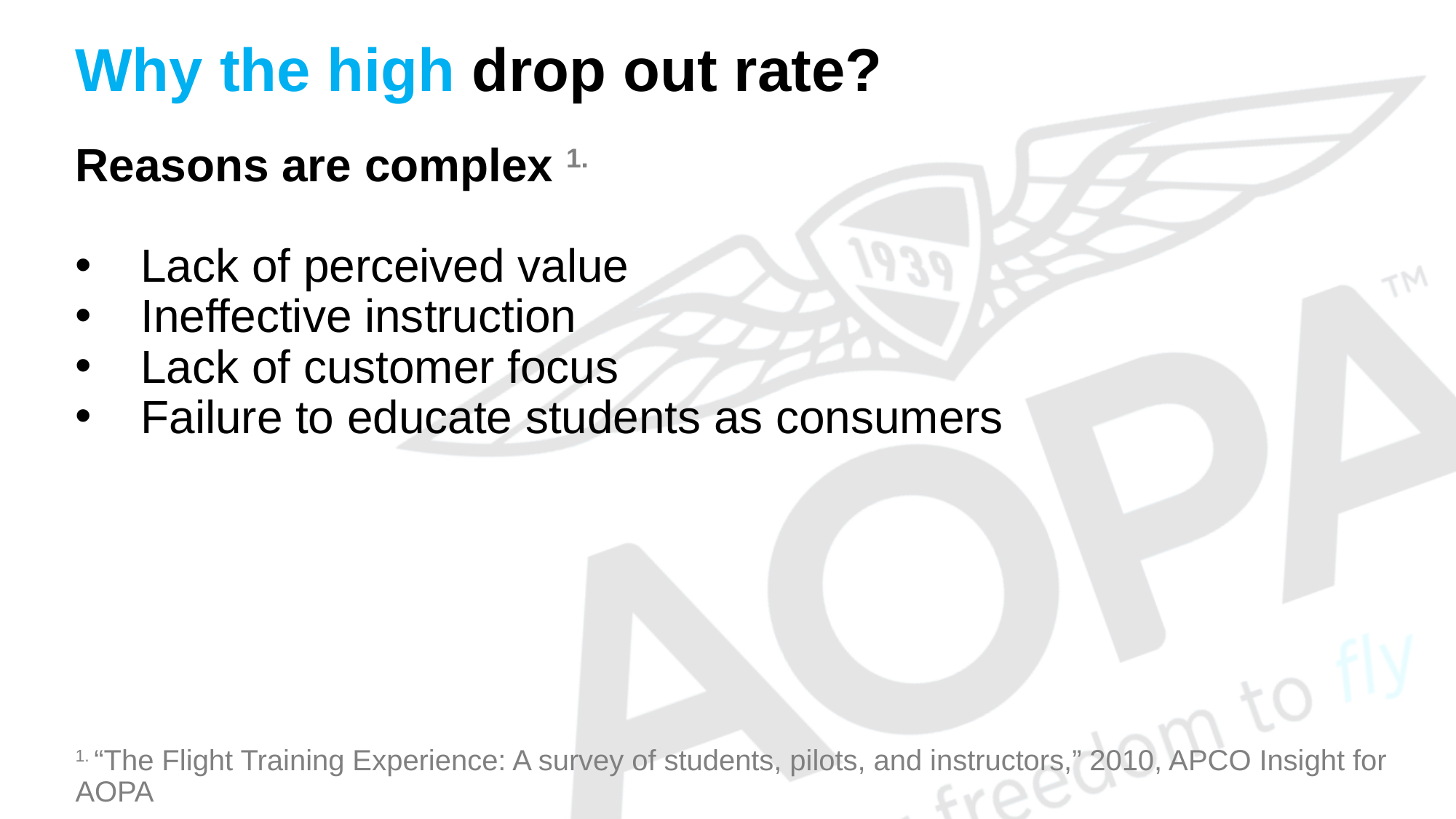

Why the high drop out rate?
Reasons are complex 1.

Lack of perceived value
Ineffective instruction
Lack of customer focus
Failure to educate students as consumers

1. “The Flight Training Experience: A survey of students, pilots, and instructors,” 2010, APCO Insight for AOPA